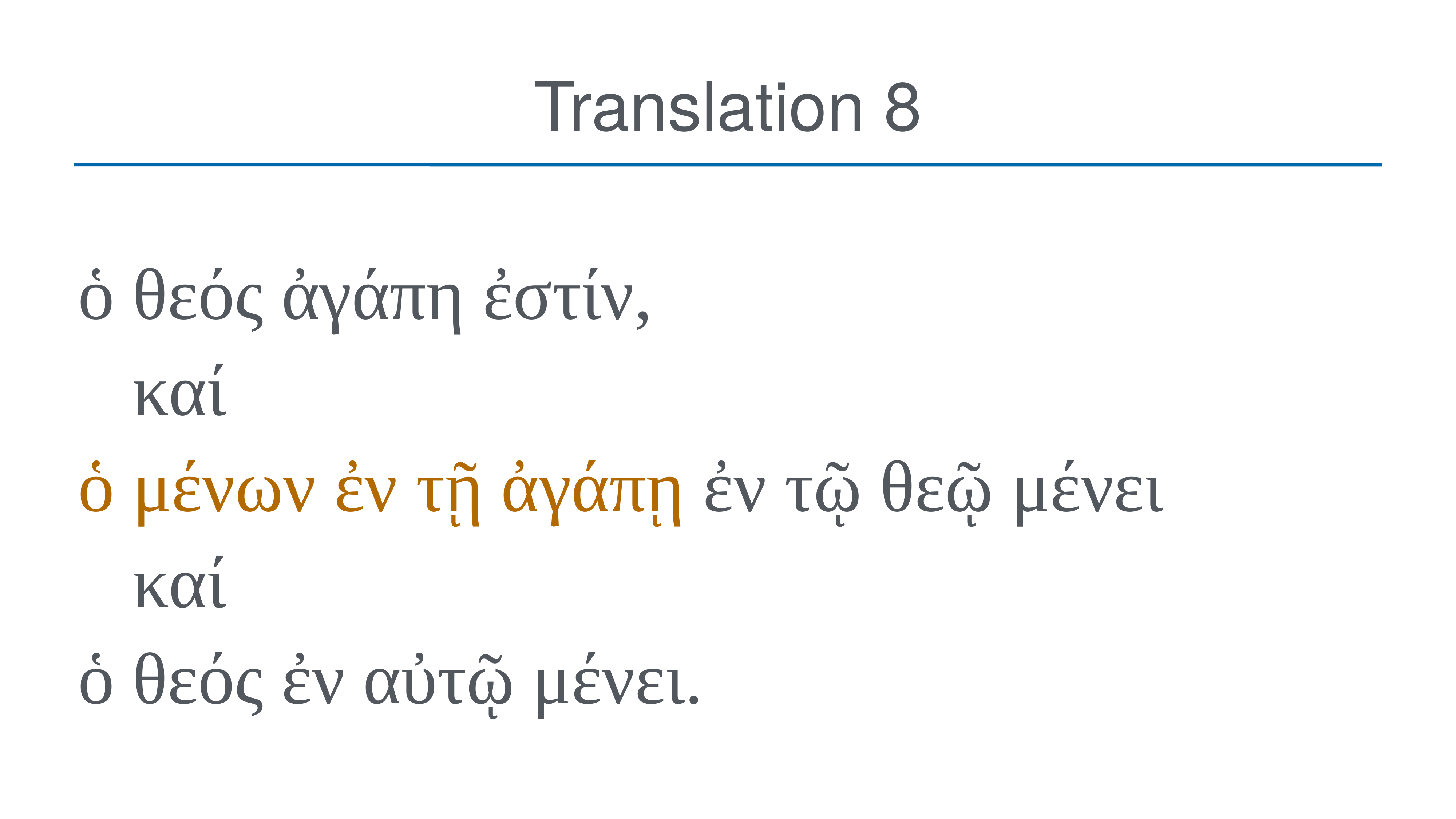

# Translation 8
ὁ θεός ἀγάπη ἐστίν,
	καί
ὁ μένων ἐν τῇ ἀγάπῃ ἐν τῷ θεῷ μένει
	καί
ὁ θεός ἐν αὐτῷ μένει.